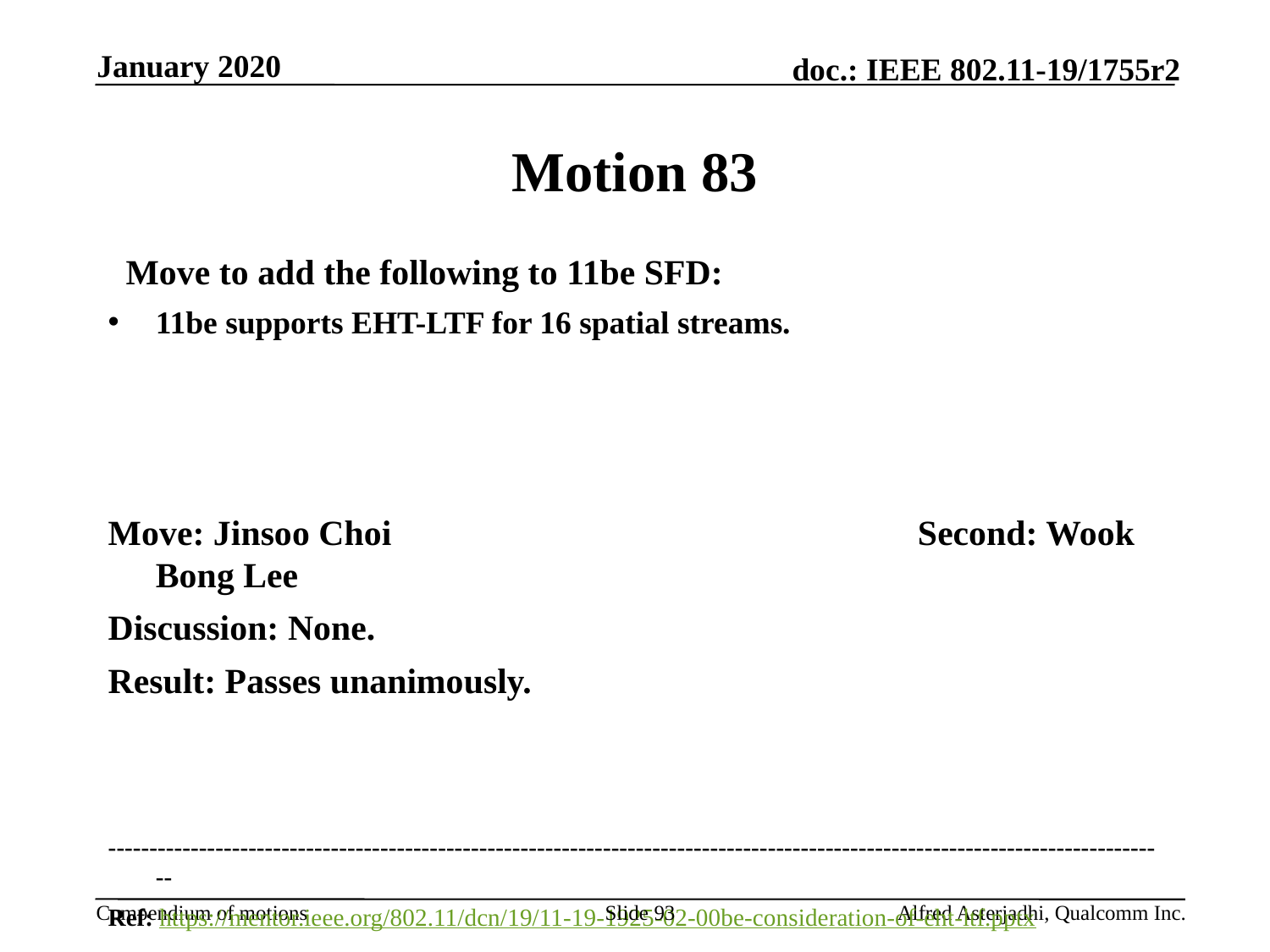

January 2020
# Motion 83
  Move to add the following to 11be SFD:
11be supports EHT-LTF for 16 spatial streams.

Move: Jinsoo Choi					Second: Wook Bong Lee
Discussion: None.
Result: Passes unanimously.

---------------------------------------------------------------------------------------------------------------------------------
Ref: https://mentor.ieee.org/802.11/dcn/19/11-19-1925-02-00be-consideration-of-eht-ltf.pptx

Slide 93
Alfred Asterjadhi, Qualcomm Inc.